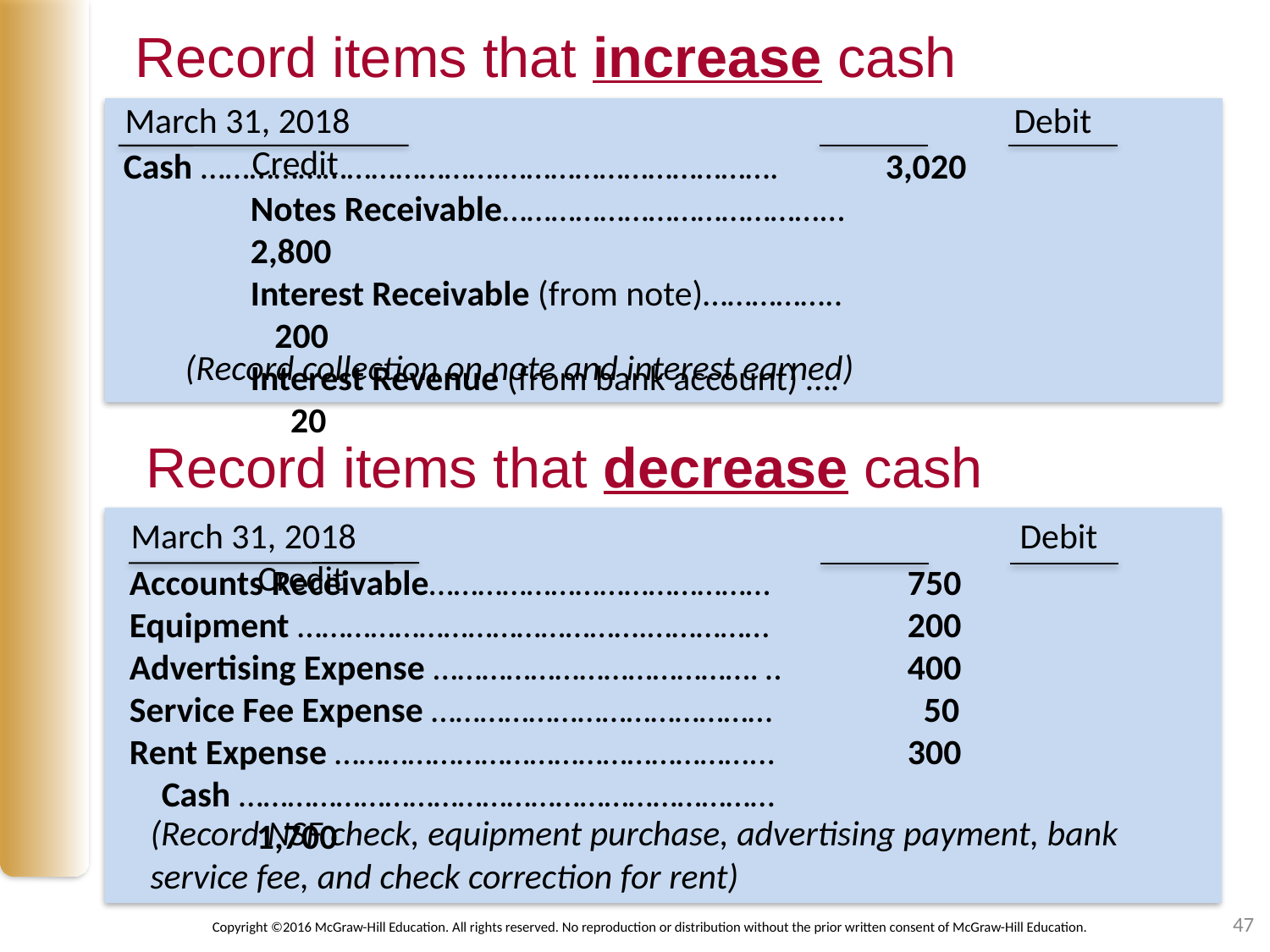

Record items that increase cash
March 31, 2018		                             			Debit		Credit
Cash ……………………………….……………………………. 	3,020
	Notes Receivable…………………………………...				2,800
	Interest Receivable (from note)……………..				   200
	Interest Revenue (from bank account) ….				     20

(Record collection on note and interest earned)
Record items that decrease cash

March 31, 2018		                             			Debit		Credit
Accounts Receivable……………………………………   	  750
Equipment …………………………………….……………    	  200
Advertising Expense ………………………………….	..   	  400
Service Fee Expense …………………………………… 	    50
Rent Expense ……………………………………………...	  300
    Cash …………………………………………………………				1,700
(Record NSF check, equipment purchase, advertising payment, bank service fee, and check correction for rent)
47
Copyright ©2016 McGraw-Hill Education. All rights reserved. No reproduction or distribution without the prior written consent of McGraw-Hill Education.